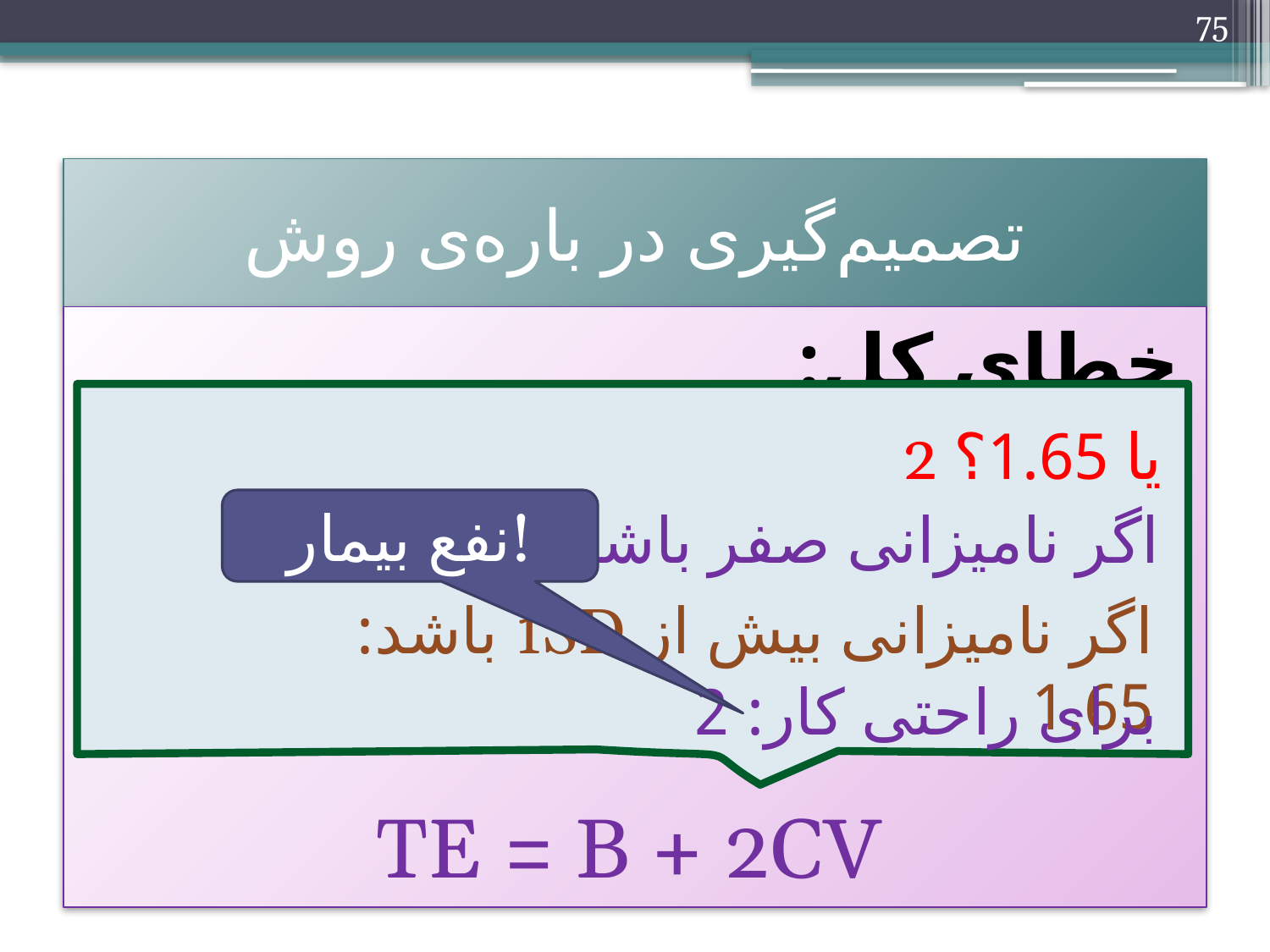

75
# تصمیم‌گیری در باره‌ی روش
خطای کل:
پهنای حرکت 95%
Total Error; TE
TE = B + 2CV

نفع بیمار!

2 یا 1.65؟
اگر نامیزانی صفر باشد: 2
اگر نامیزانی بیش از 1SD باشد:  1.65
برای راحتی کار: 2